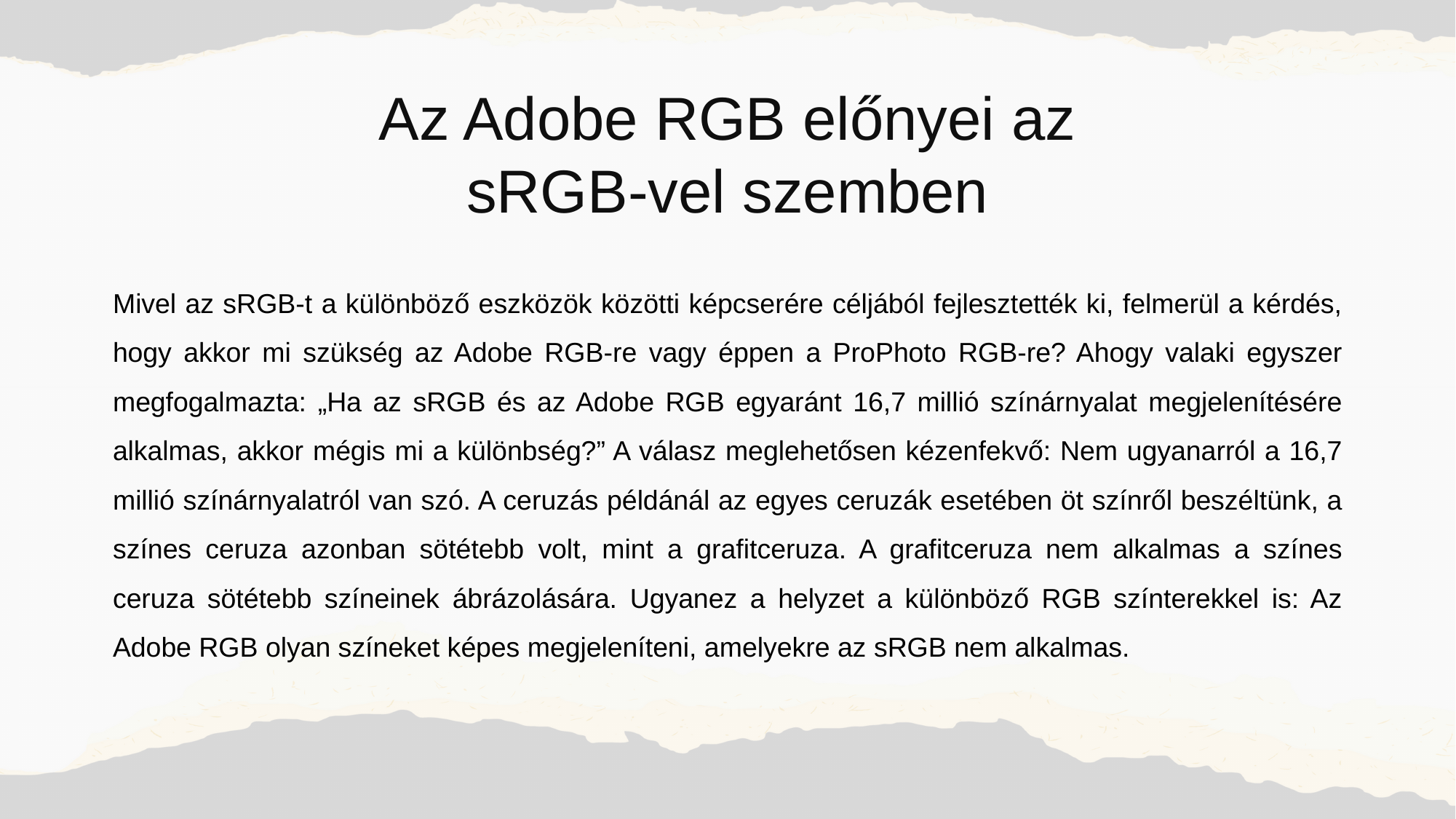

Az Adobe RGB előnyei az sRGB-vel szemben
Mivel az sRGB-t a különböző eszközök közötti képcserére céljából fejlesztették ki, felmerül a kérdés, hogy akkor mi szükség az Adobe RGB-re vagy éppen a ProPhoto RGB-re? Ahogy valaki egyszer megfogalmazta: „Ha az sRGB és az Adobe RGB egyaránt 16,7 millió színárnyalat megjelenítésére alkalmas, akkor mégis mi a különbség?” A válasz meglehetősen kézenfekvő: Nem ugyanarról a 16,7 millió színárnyalatról van szó. A ceruzás példánál az egyes ceruzák esetében öt színről beszéltünk, a színes ceruza azonban sötétebb volt, mint a grafitceruza. A grafitceruza nem alkalmas a színes ceruza sötétebb színeinek ábrázolására. Ugyanez a helyzet a különböző RGB színterekkel is: Az Adobe RGB olyan színeket képes megjeleníteni, amelyekre az sRGB nem alkalmas.